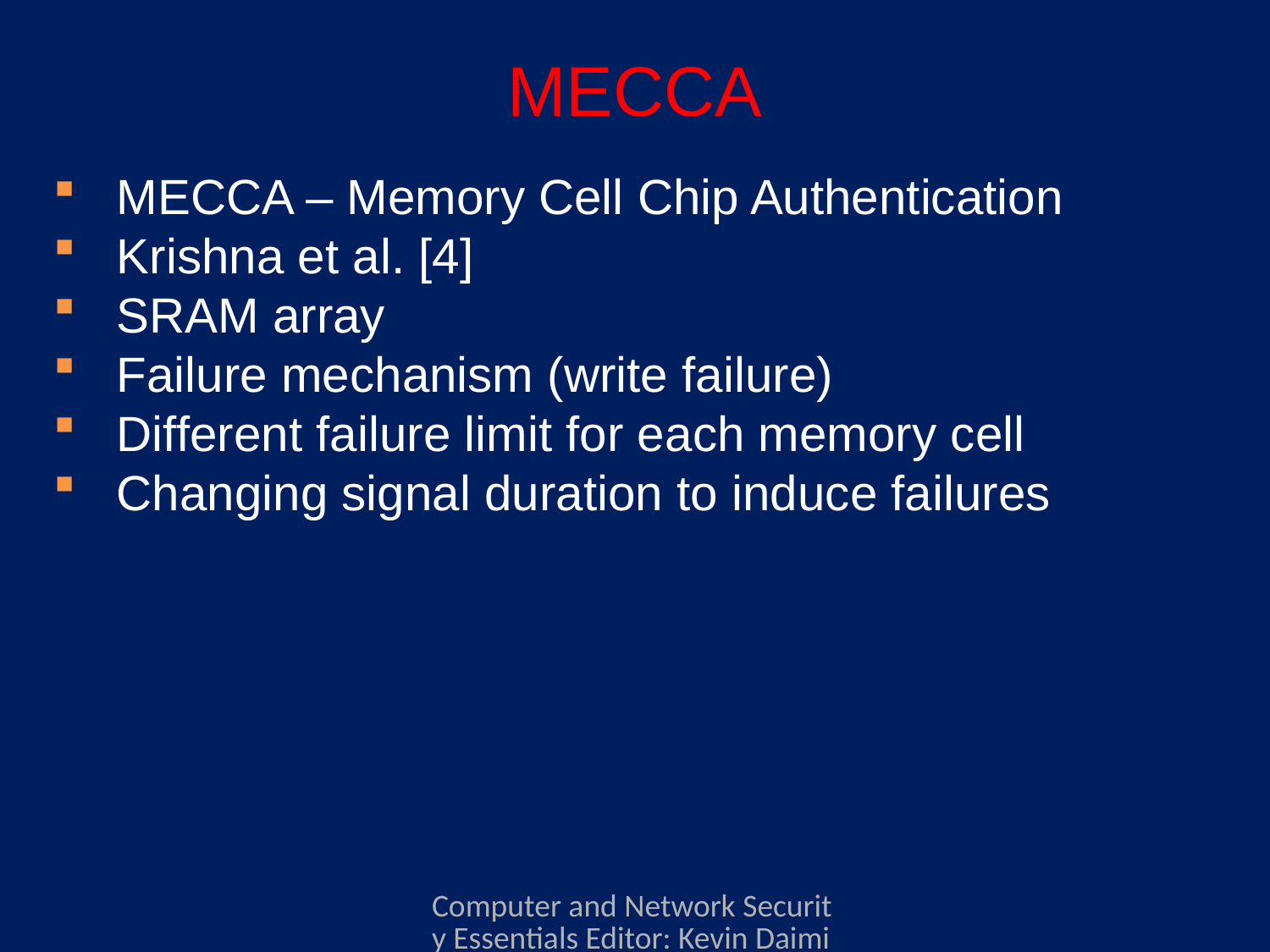

# MECCA
MECCA – Memory Cell Chip Authentication
Krishna et al. [4]
SRAM array
Failure mechanism (write failure)
Different failure limit for each memory cell
Changing signal duration to induce failures

Computer and Network Security Essentials Editor: Kevin Daimi Associate Editors: Guillermo Francia, Levent Ertaul, Luis H. Encinas, Eman El-Sheikh Published by Springer